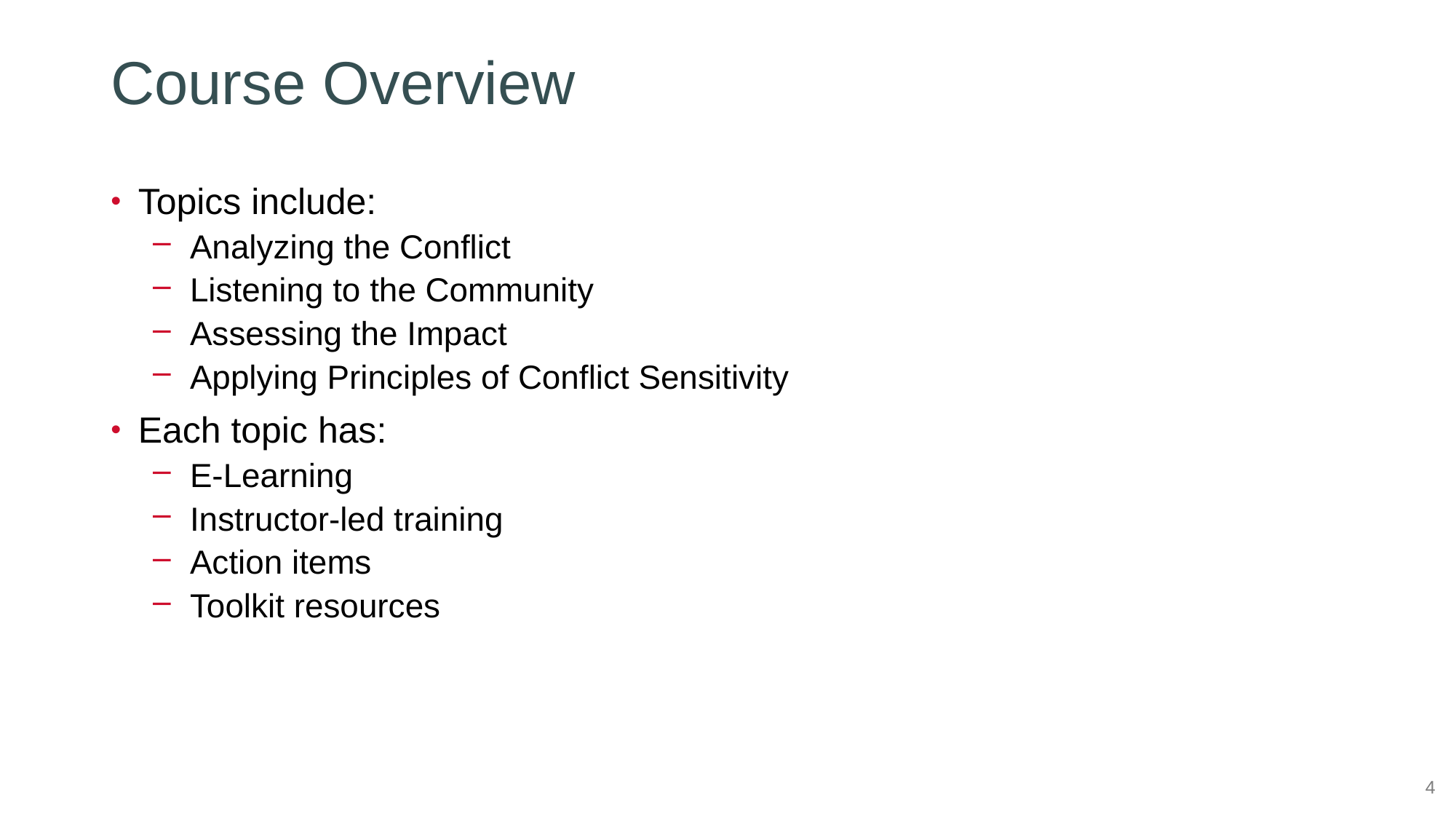

# Course Overview
Topics include:
Analyzing the Conflict
Listening to the Community
Assessing the Impact
Applying Principles of Conflict Sensitivity
Each topic has:
E-Learning
Instructor-led training
Action items
Toolkit resources

4